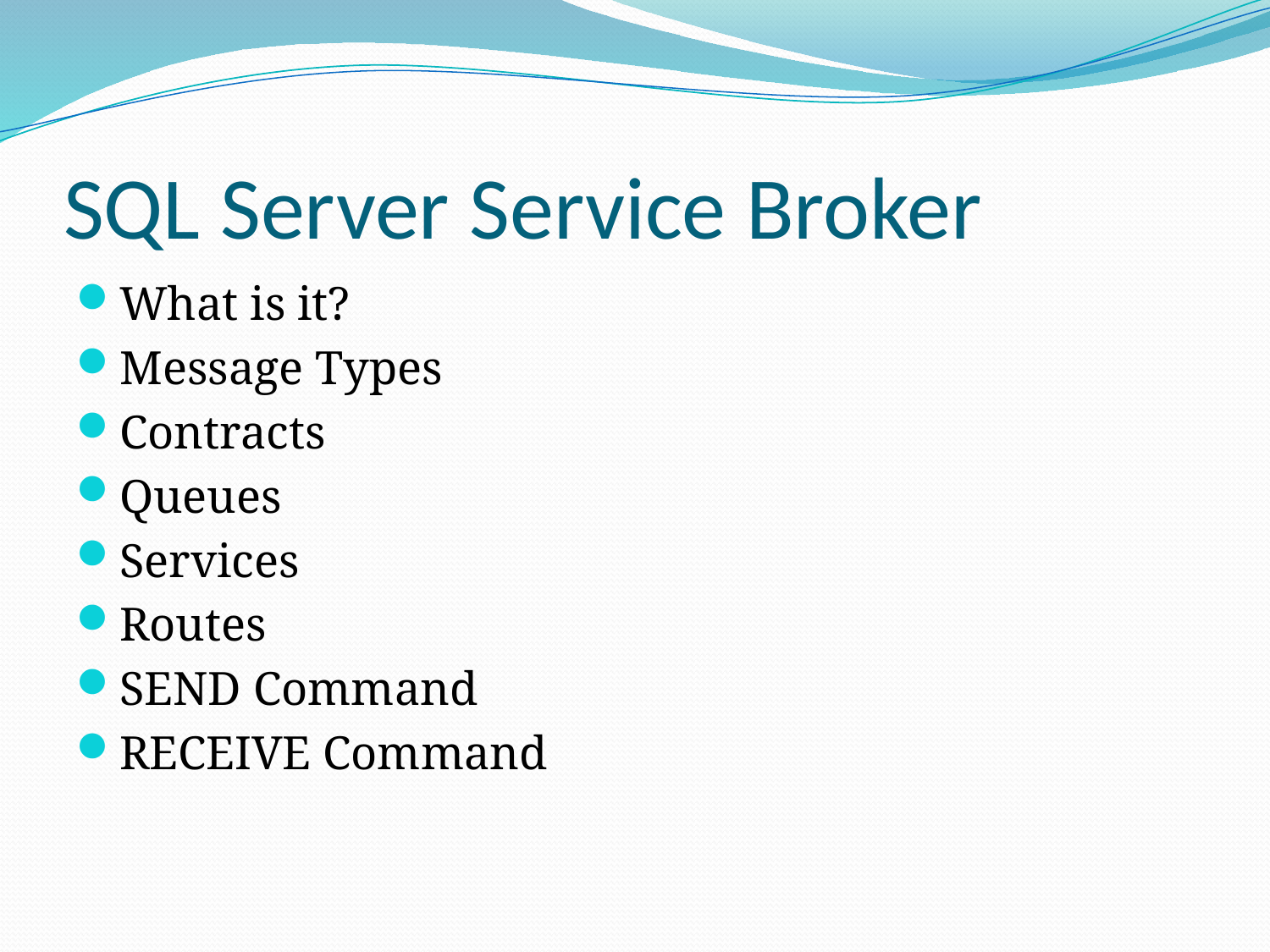

# SQL Server Service Broker
What is it?
Message Types
Contracts
Queues
Services
Routes
SEND Command
RECEIVE Command